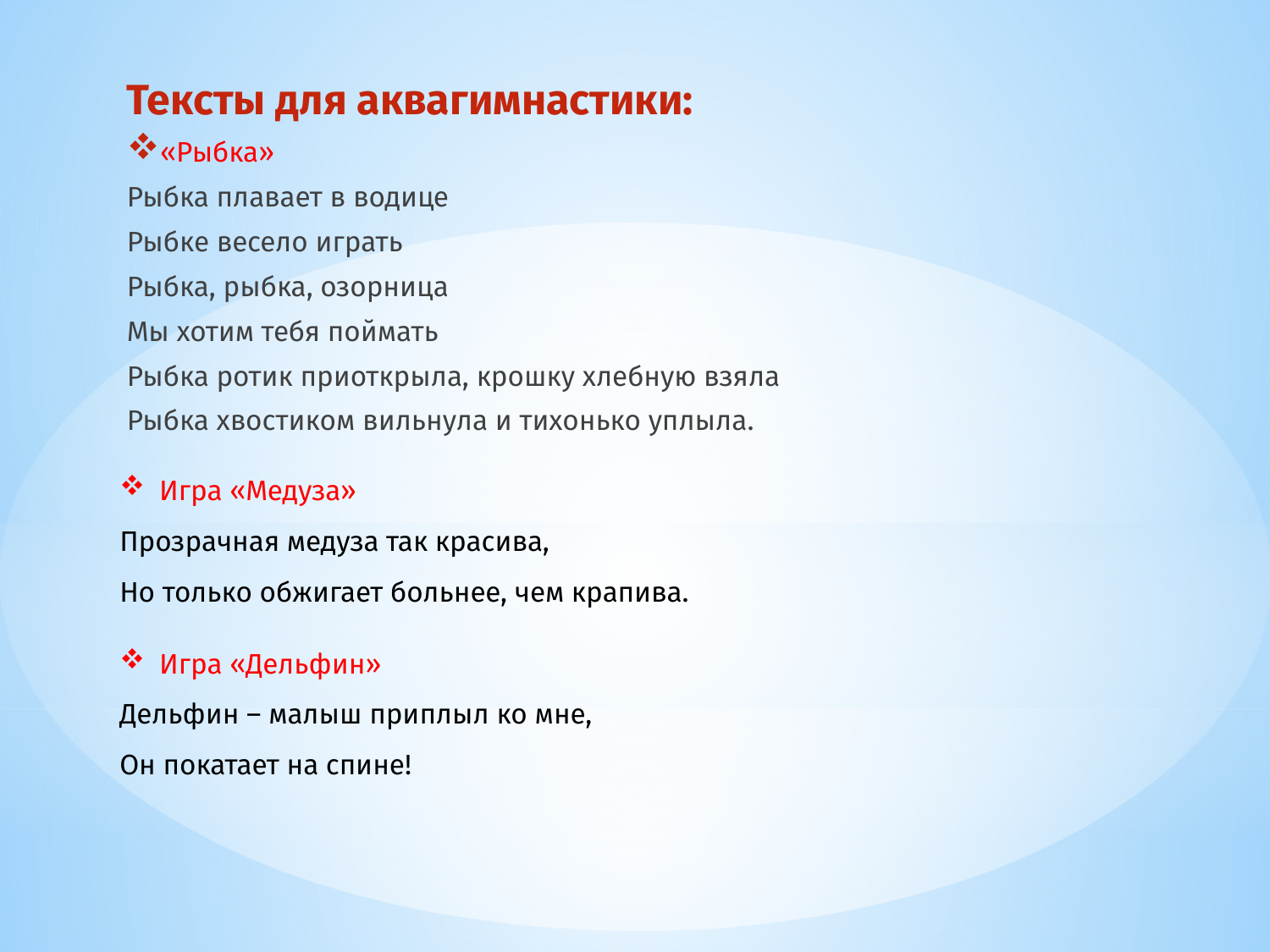

Тексты для аквагимнастики:
«Рыбка»
Рыбка плавает в водице
Рыбке весело играть
Рыбка, рыбка, озорница
Мы хотим тебя поймать
Рыбка ротик приоткрыла, крошку хлебную взяла
Рыбка хвостиком вильнула и тихонько уплыла.

Игра «Медуза»
Прозрачная медуза так красива,
Но только обжигает больнее, чем крапива.
Игра «Дельфин»
Дельфин – малыш приплыл ко мне,
Он покатает на спине!